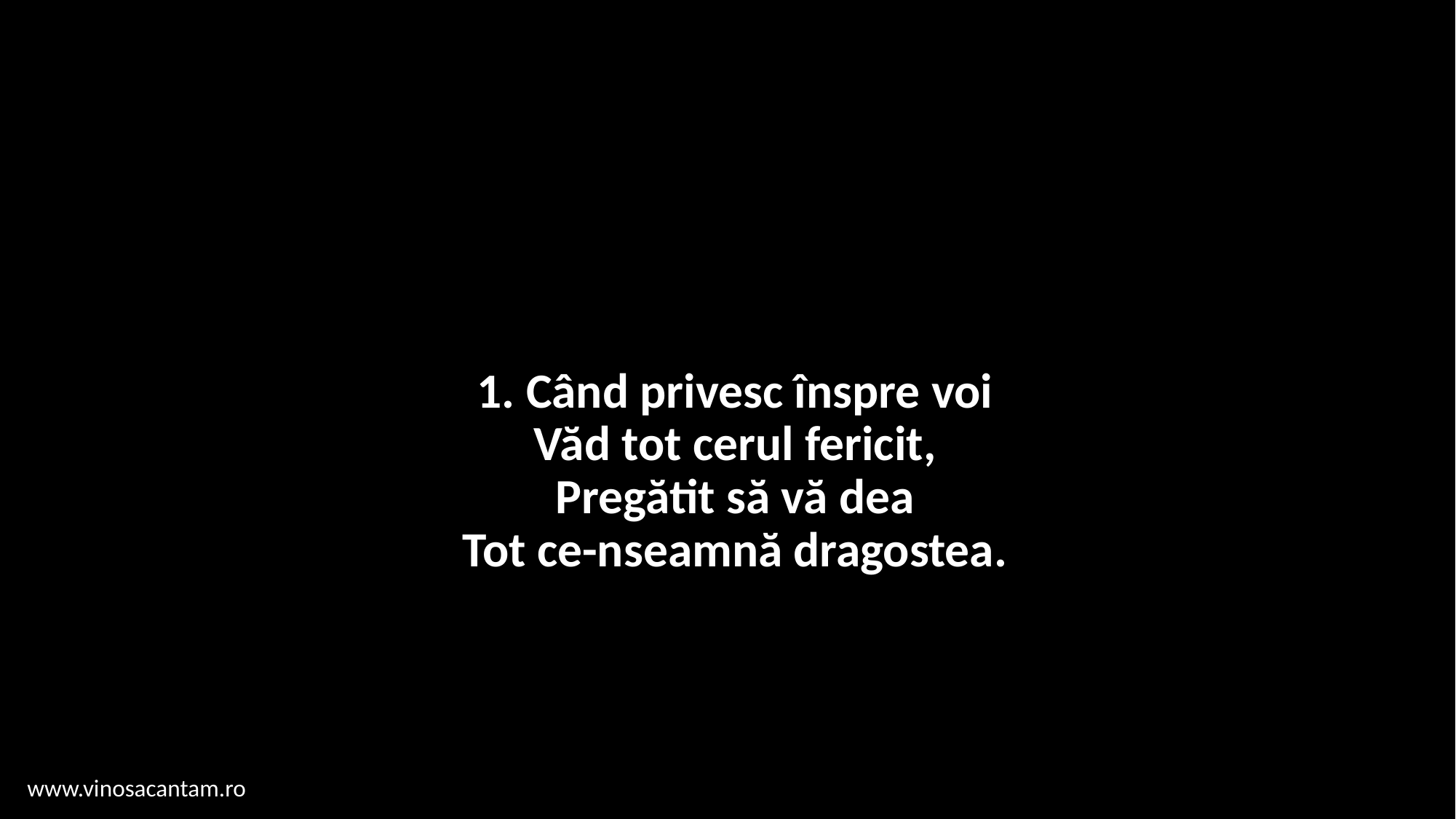

# 1. Când privesc înspre voi Văd tot cerul fericit, Pregătit să vă dea Tot ce-nseamnă dragostea.
www.vinosacantam.ro